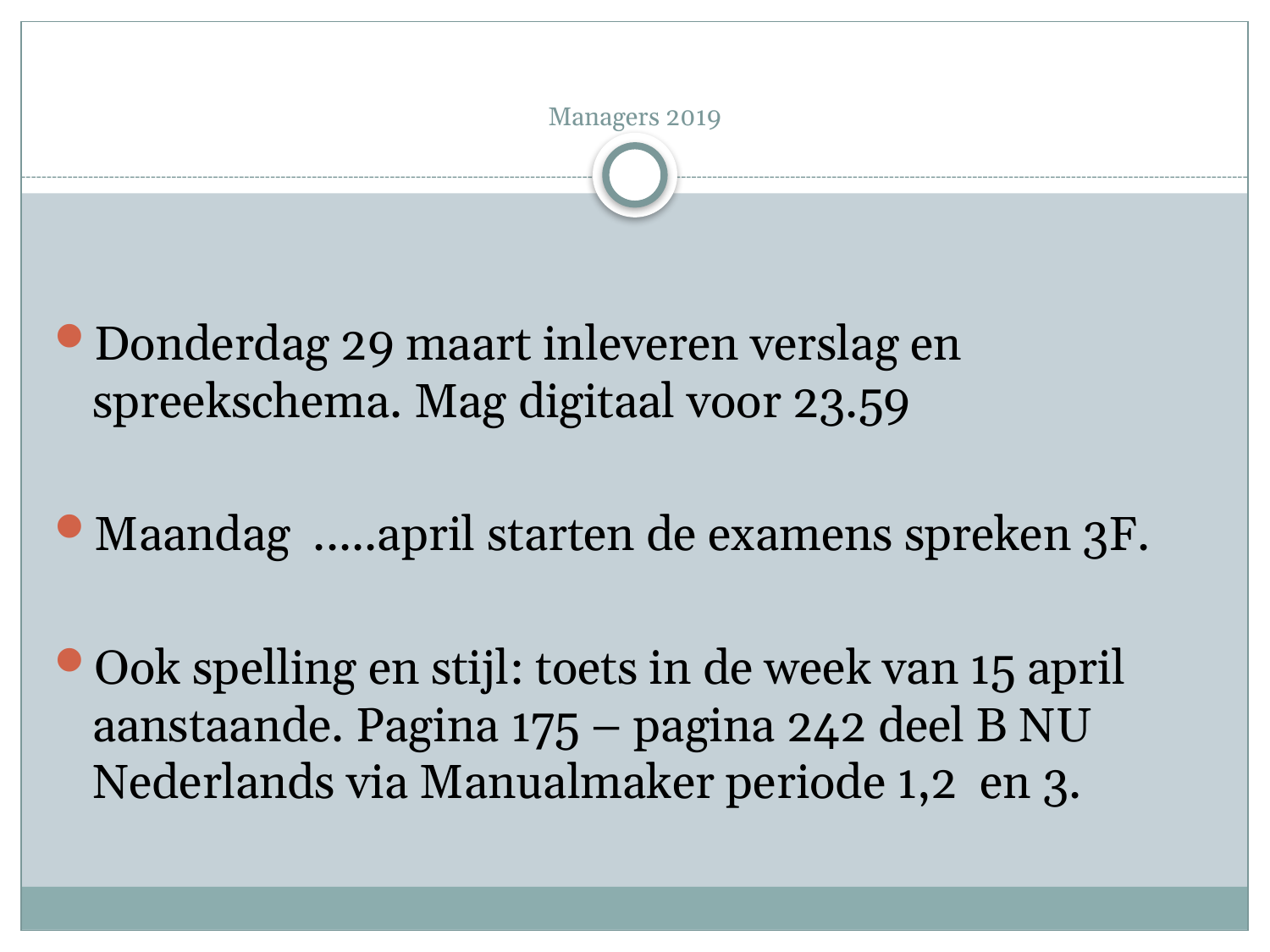

# Managers 2019

Donderdag 29 maart inleveren verslag en  spreekschema. Mag digitaal voor 23.59

Maandag  .....april starten de examens spreken 3F.

Ook spelling en stijl: toets in de week van 15 april aanstaande. Pagina 175 – pagina 242 deel B NU Nederlands via Manualmaker periode 1,2  en 3.